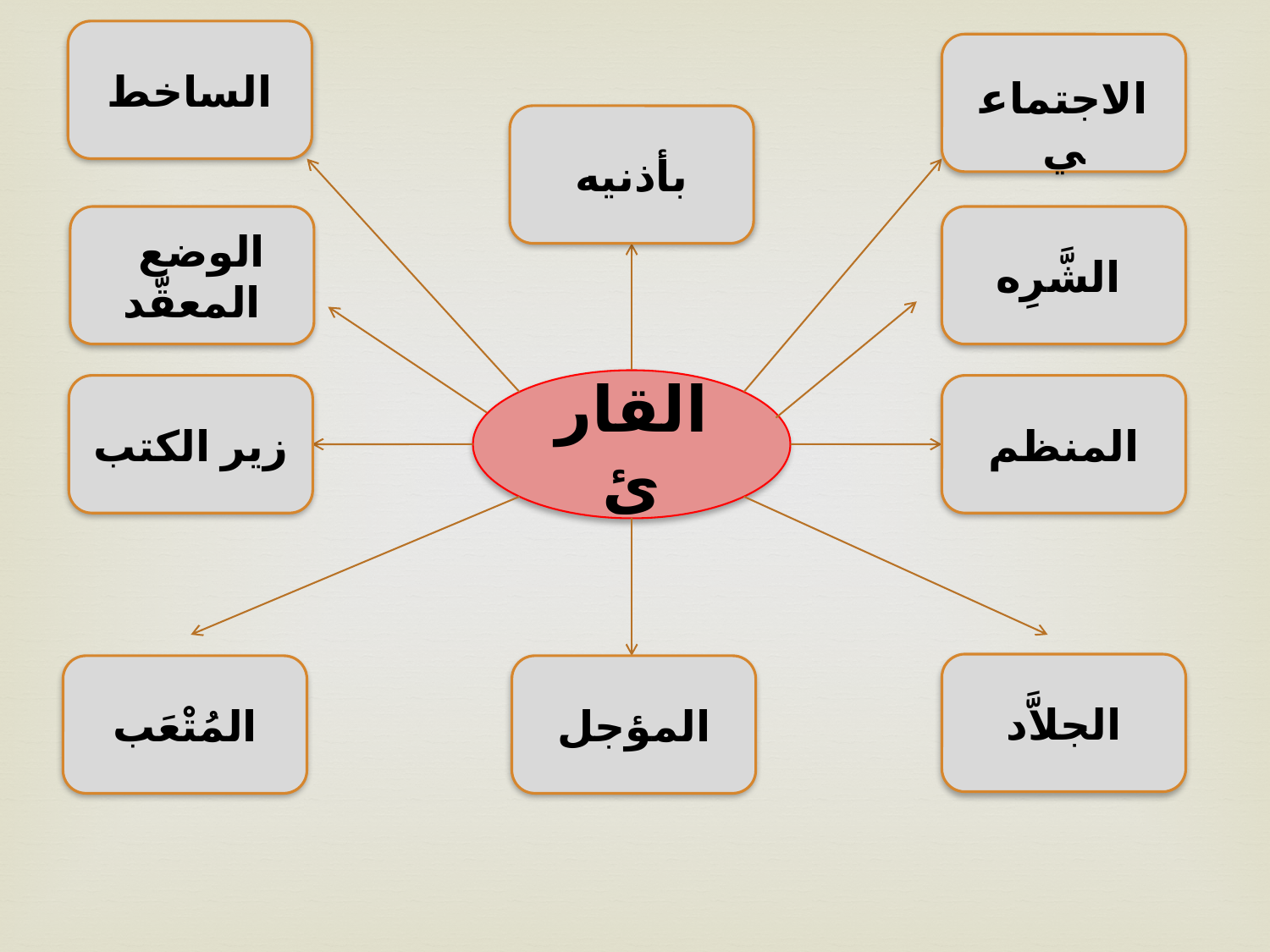

الساخط
 الاجتماعي
بأذنيه
  الوضع المعقّد
الشَّرِه
القارئ
زير الكتب
المنظم
الجلاَّد
المُتْعَب
المؤجل